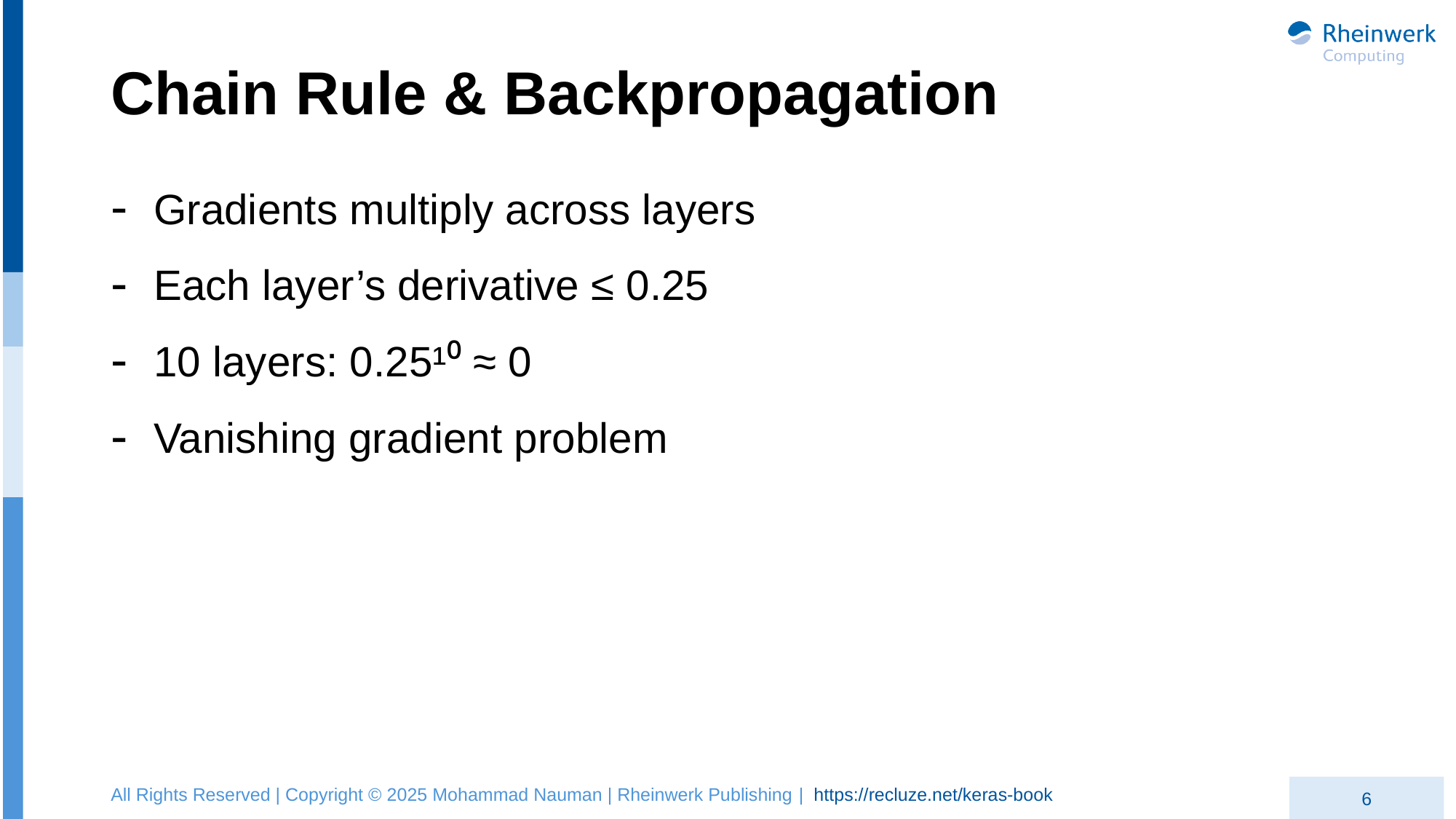

# Chain Rule & Backpropagation
Gradients multiply across layers
Each layer’s derivative ≤ 0.25
10 layers: 0.25¹⁰ ≈ 0
Vanishing gradient problem